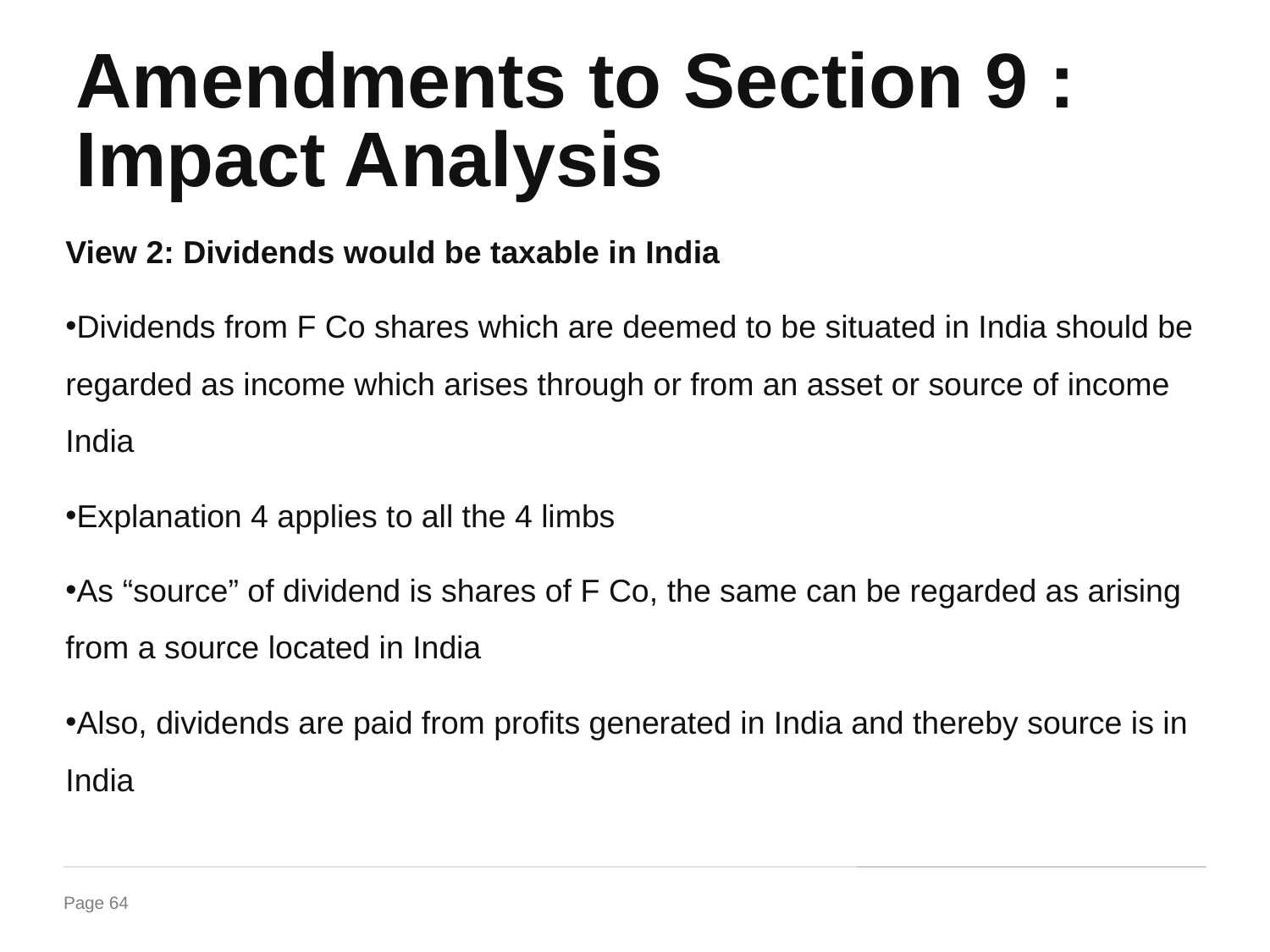

Amendments to Section 9 : Impact Analysis
View 2: Dividends would be taxable in India
Dividends from F Co shares which are deemed to be situated in India should be regarded as income which arises through or from an asset or source of income India
Explanation 4 applies to all the 4 limbs
As “source” of dividend is shares of F Co, the same can be regarded as arising from a source located in India
Also, dividends are paid from profits generated in India and thereby source is in India